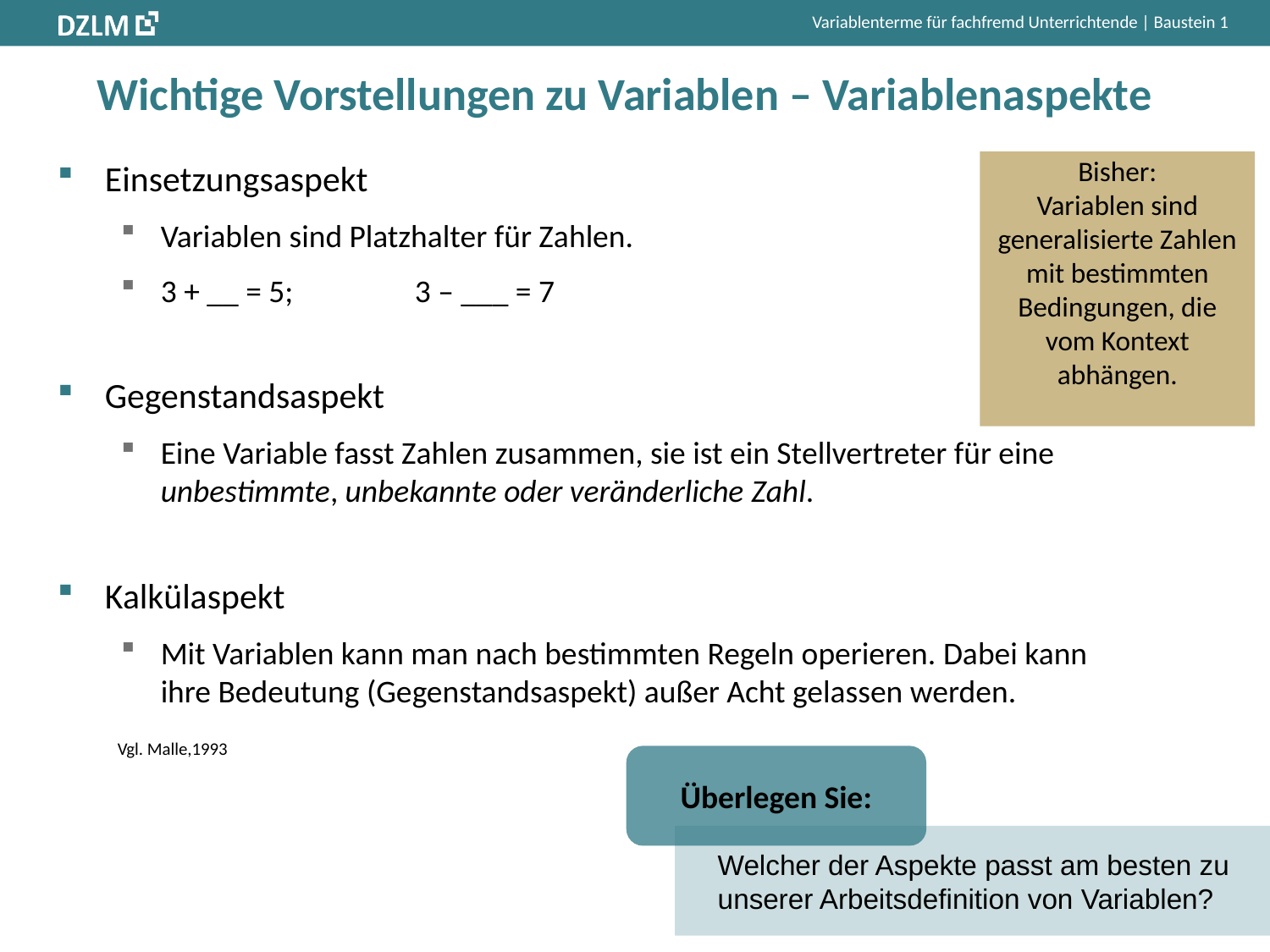

# Wichtige Vorstellungen zu Variablen – Variablenaspekte
Bisher:
Variablen sind generalisierte Zahlen mit bestimmten Bedingungen, die vom Kontext abhängen.

Einsetzungsaspekt
Variablen sind Platzhalter für Zahlen.
3 + __ = 5; 	3 – ___ = 7

Gegenstandsaspekt
Eine Variable fasst Zahlen zusammen, sie ist ein Stellvertreter für eine unbestimmte, unbekannte oder veränderliche Zahl.

Kalkülaspekt
Mit Variablen kann man nach bestimmten Regeln operieren. Dabei kann ihre Bedeutung (Gegenstandsaspekt) außer Acht gelassen werden.

Vgl. Malle,1993
Überlegen Sie:
Welcher der Aspekte passt am besten zu unserer Arbeitsdefinition von Variablen?